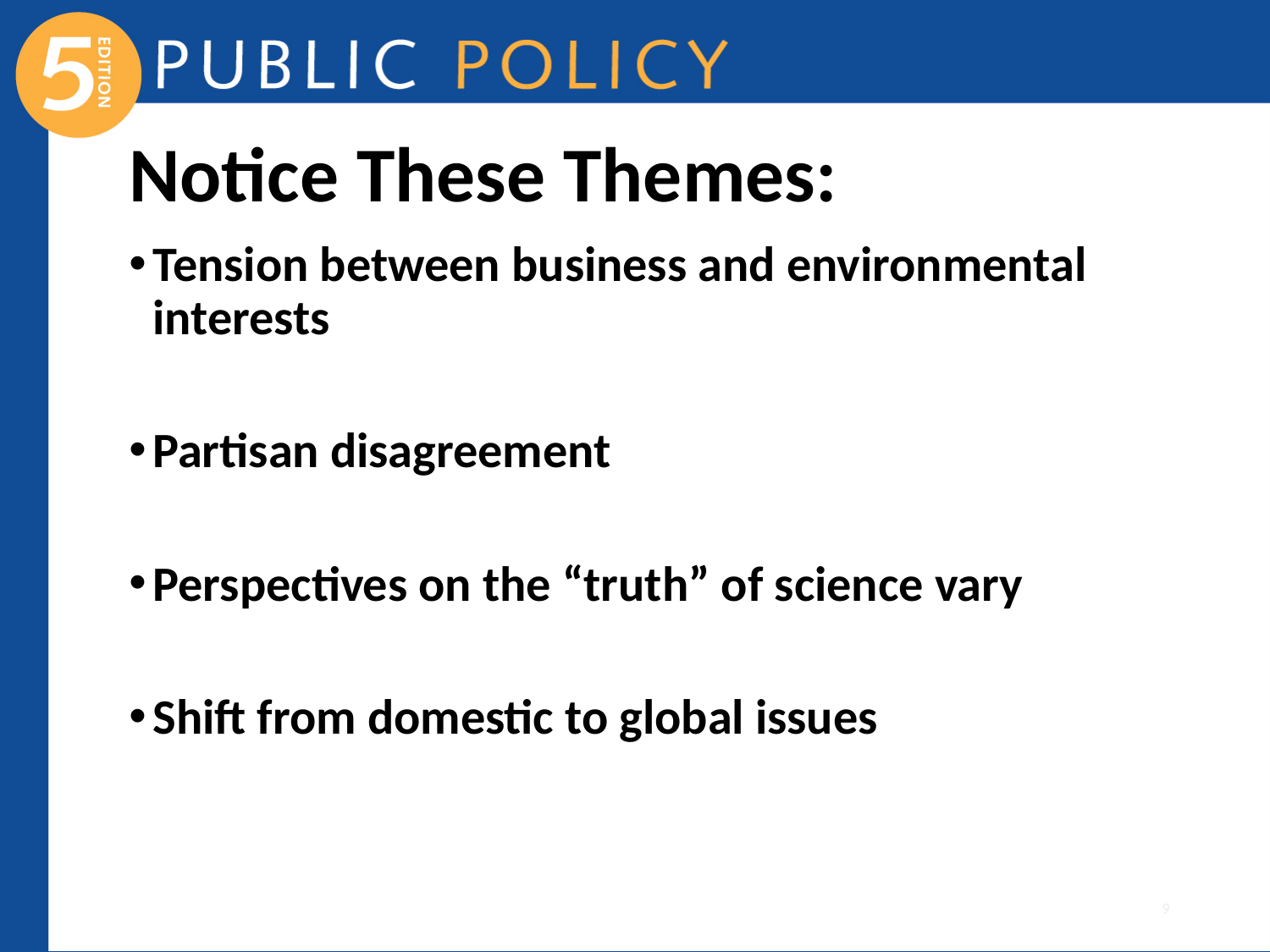

# Notice These Themes:
Tension between business and environmental interests

Partisan disagreement

Perspectives on the “truth” of science vary

Shift from domestic to global issues
9